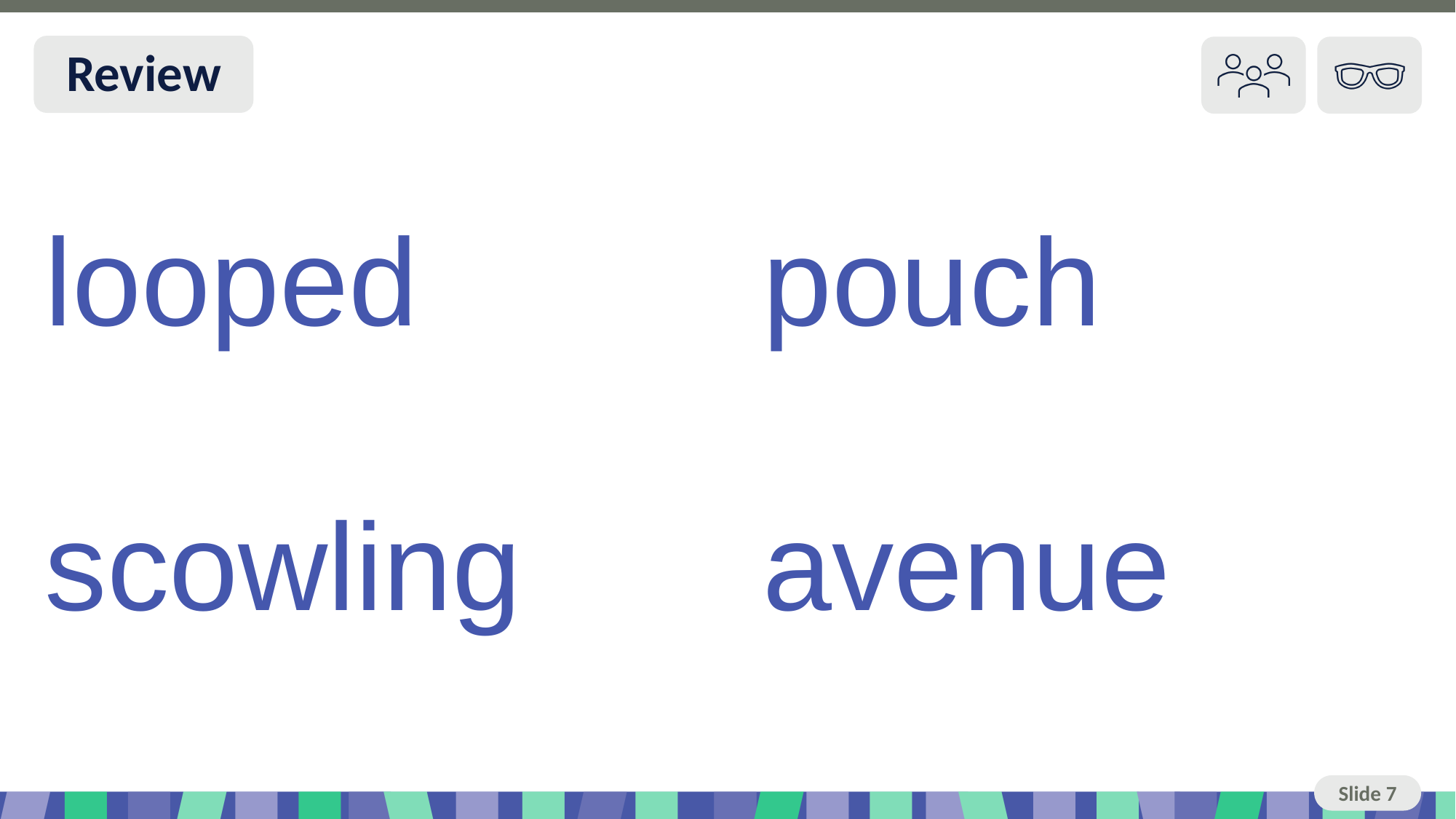

Slide 7 Review You do
looped          pouch
scowling       avenue